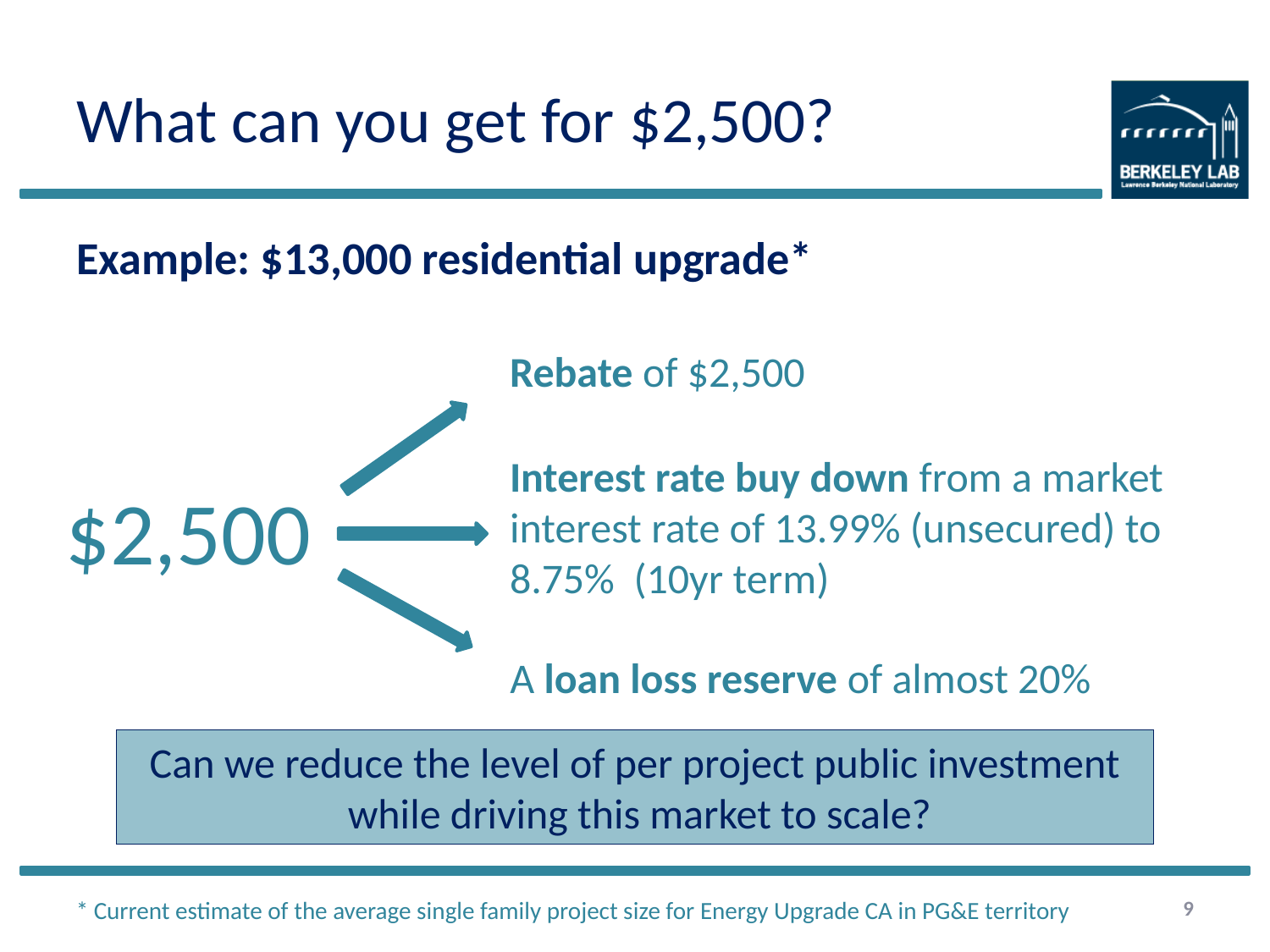

# What can you get for $2,500?
Example: $13,000 residential upgrade*
Rebate of $2,500

Interest rate buy down from a market interest rate of 13.99% (unsecured) to 8.75%  (10yr term)
$2,500

A loan loss reserve of almost 20%
Can we reduce the level of per project public investment
 while driving this market to scale?
9
* Current estimate of the average single family project size for Energy Upgrade CA in PG&E territory